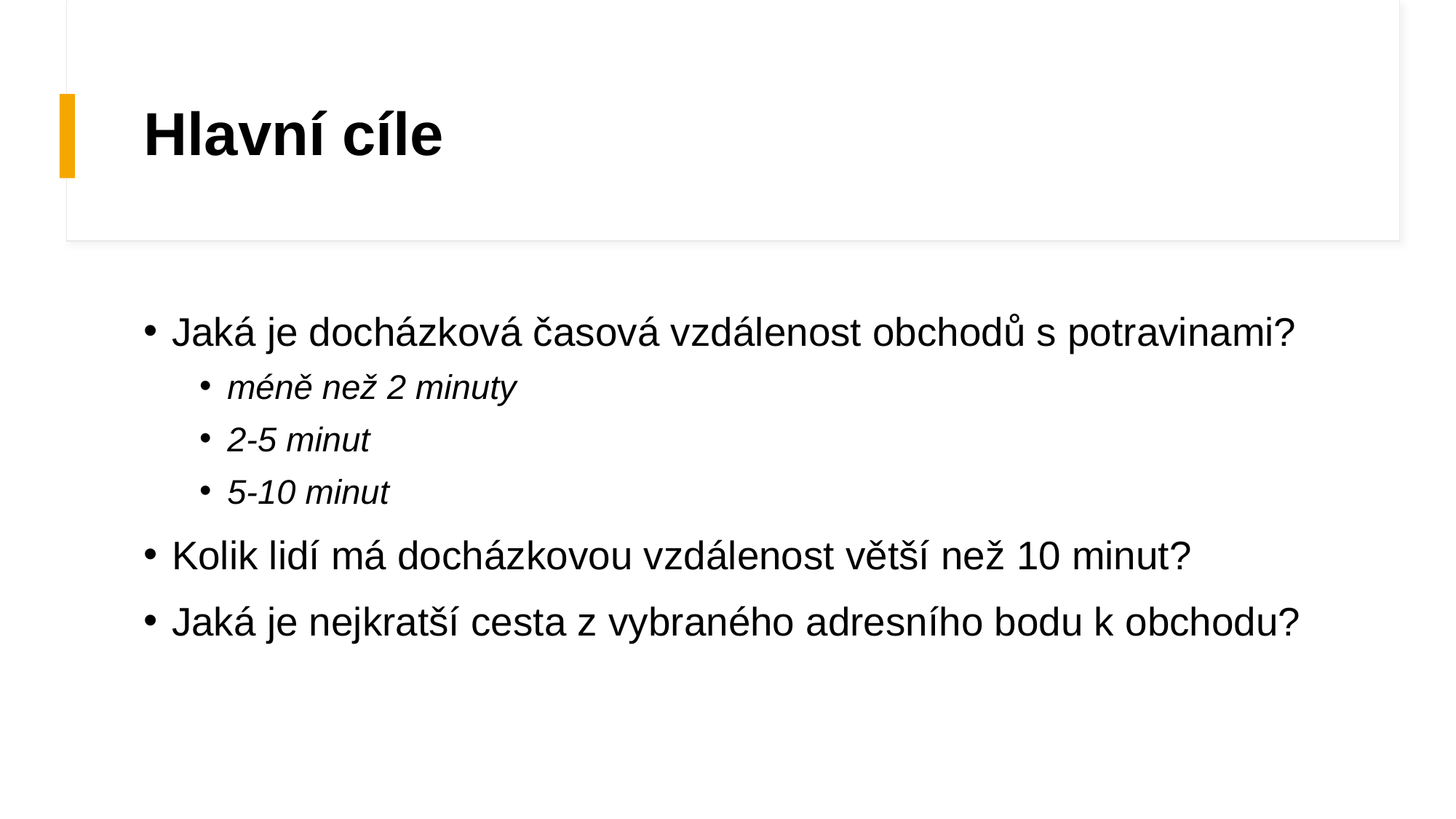

# Hlavní cíle
Jaká je docházková časová vzdálenost obchodů s potravinami?
méně než 2 minuty
2-5 minut
5-10 minut
Kolik lidí má docházkovou vzdálenost větší než 10 minut?
Jaká je nejkratší cesta z vybraného adresního bodu k obchodu?